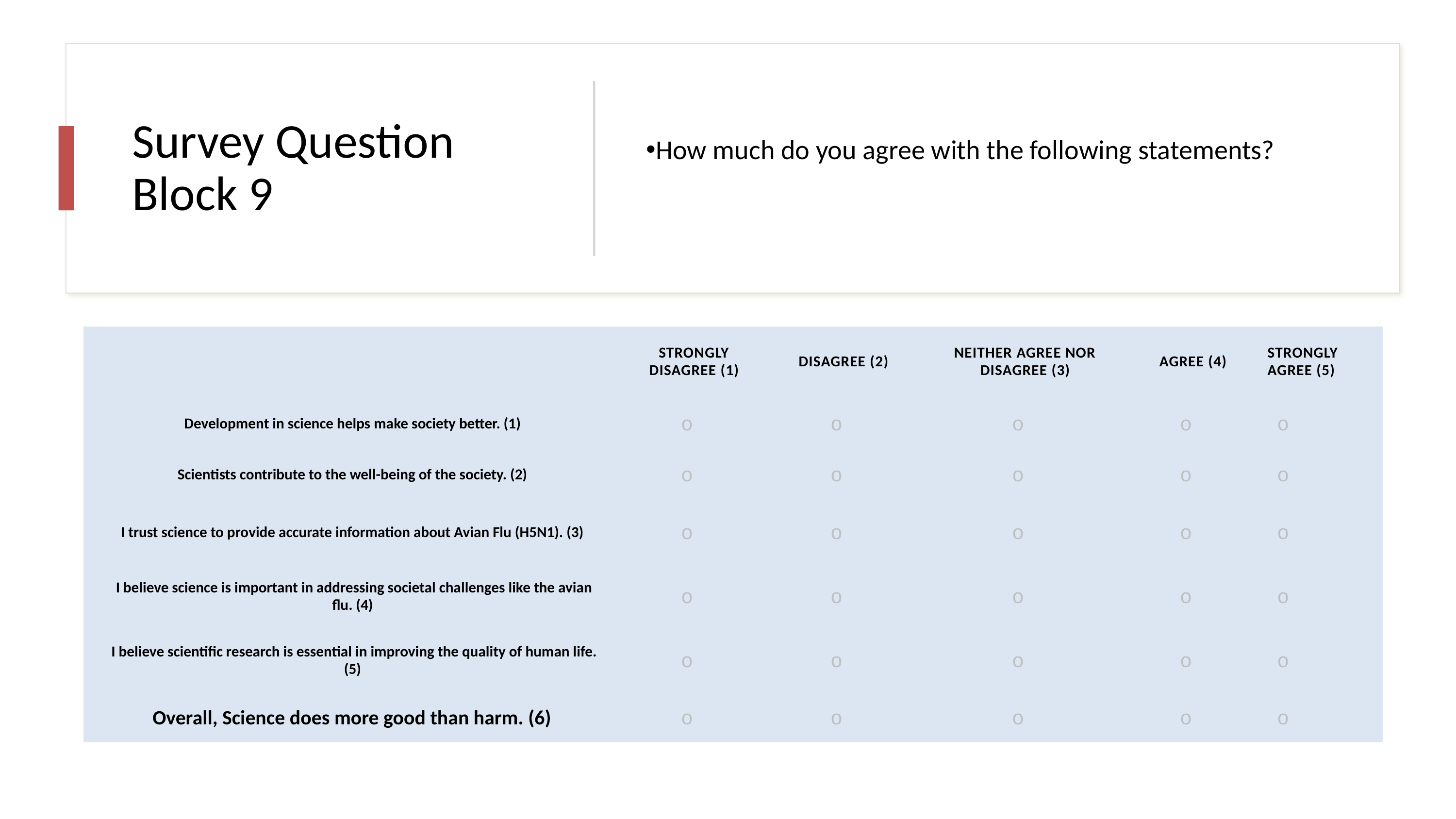

# Survey Question Block 9
How much do you agree with the following statements?

|  | Strongly disagree (1) | Disagree (2) | Neither agree nor disagree (3) | Agree (4) | Strongly agree (5) |
| --- | --- | --- | --- | --- | --- |
| Development in science helps make society better. (1) |  |  |  |  |  |
| Scientists contribute to the well-being of the society. (2) |  |  |  |  |  |
| I trust science to provide accurate information about Avian Flu (H5N1). (3) |  |  |  |  |  |
| I believe science is important in addressing societal challenges like the avian flu. (4) |  |  |  |  |  |
| I believe scientific research is essential in improving the quality of human life. (5) |  |  |  |  |  |
| Overall, Science does more good than harm. (6) |  |  |  |  |  |